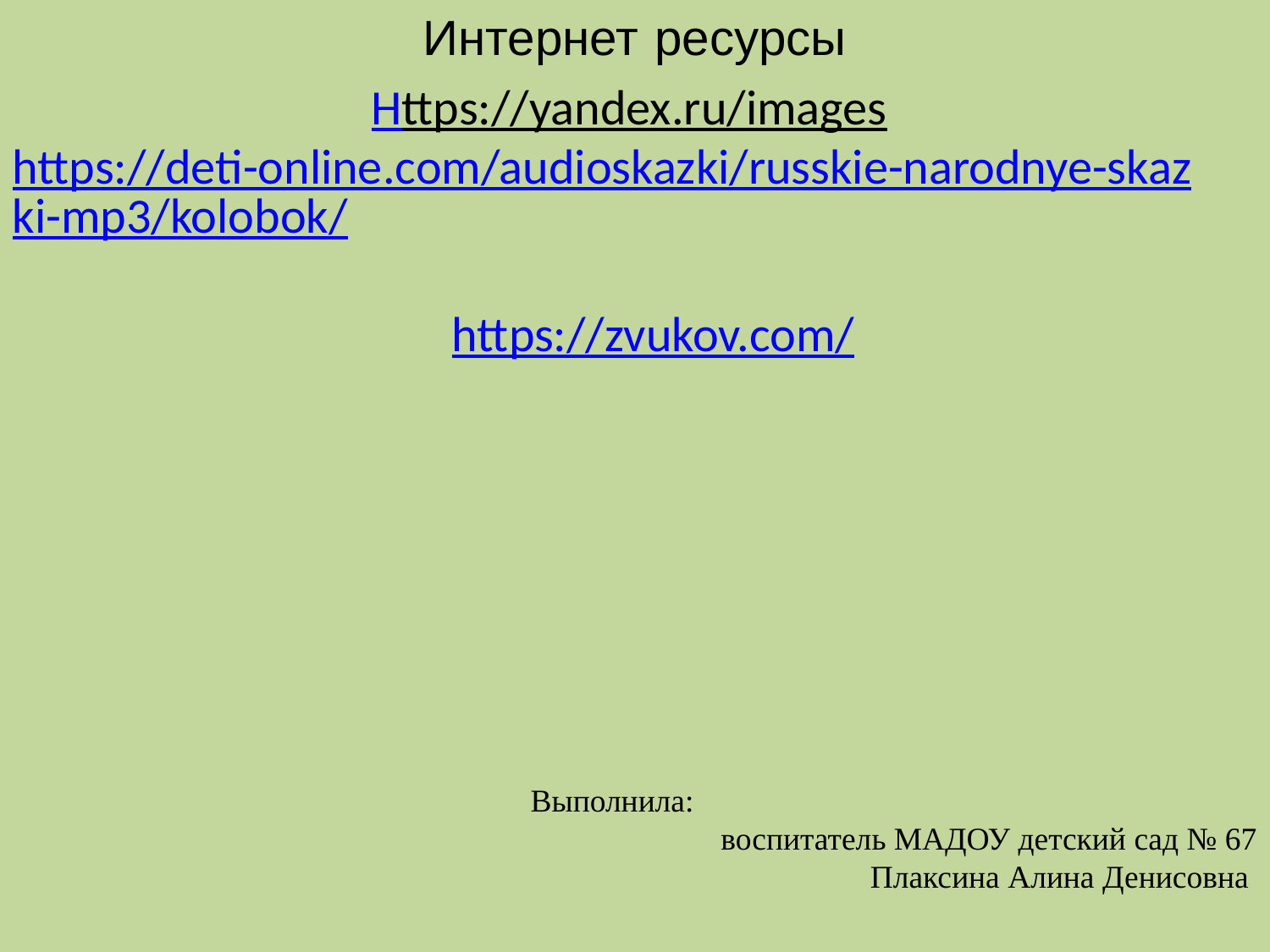

Интернет ресурсы
Https://yandex.ru/images
https://deti-online.com/audioskazki/russkie-narodnye-skazki-mp3/kolobok/
https://zvukov.com/

# Выполнила:                                                                       воспитатель МАДОУ детский сад № 67 Плаксина Алина Денисовна